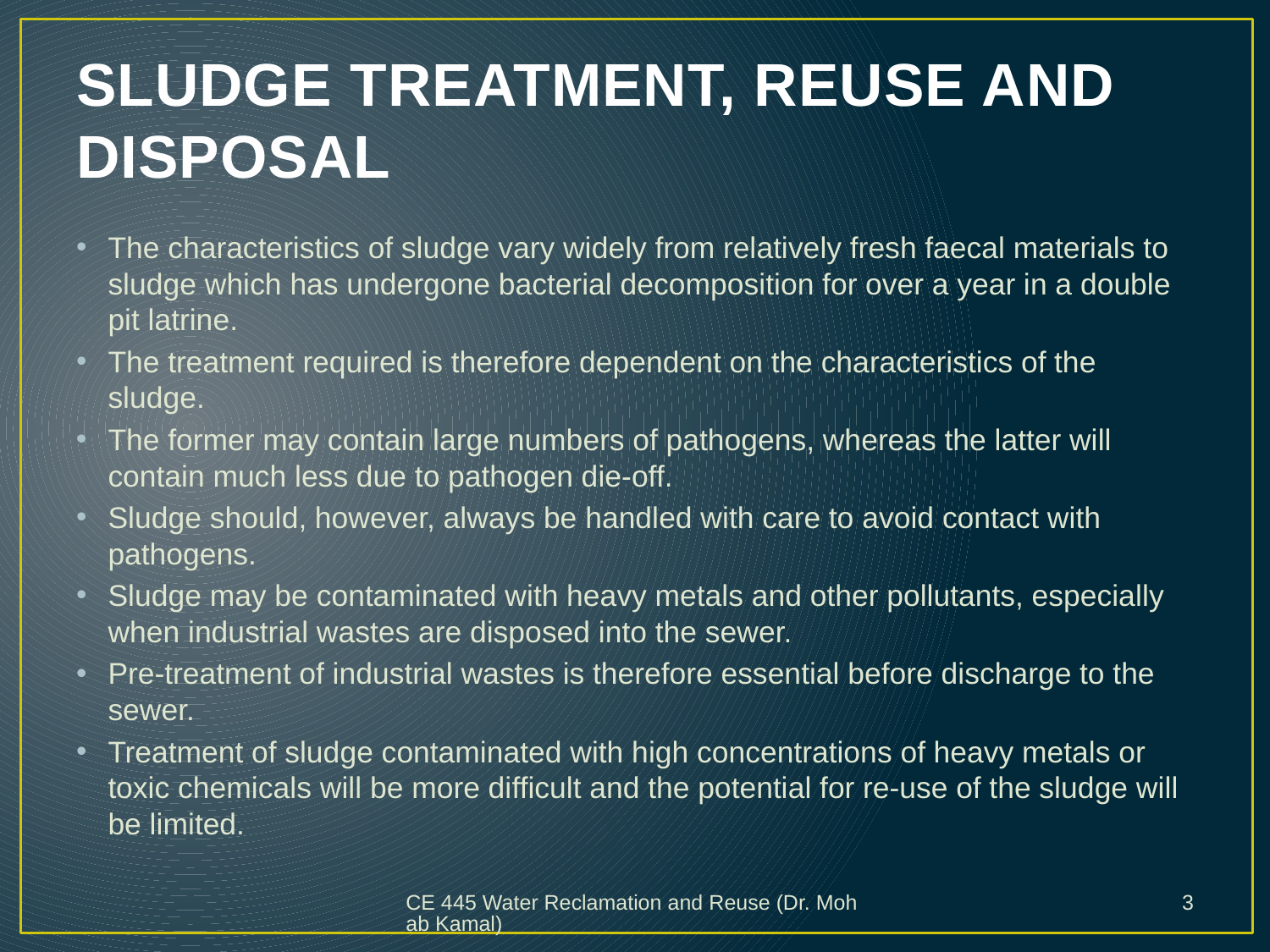

# SLUDGE TREATMENT, REUSE AND DISPOSAL
The characteristics of sludge vary widely from relatively fresh faecal materials to sludge which has undergone bacterial decomposition for over a year in a double pit latrine.
The treatment required is therefore dependent on the characteristics of the sludge.
The former may contain large numbers of pathogens, whereas the latter will contain much less due to pathogen die-off.
Sludge should, however, always be handled with care to avoid contact with pathogens.
Sludge may be contaminated with heavy metals and other pollutants, especially when industrial wastes are disposed into the sewer.
Pre-treatment of industrial wastes is therefore essential before discharge to the sewer.
Treatment of sludge contaminated with high concentrations of heavy metals or toxic chemicals will be more difficult and the potential for re-use of the sludge will be limited.
CE 445 Water Reclamation and Reuse (Dr. Mohab Kamal)
3